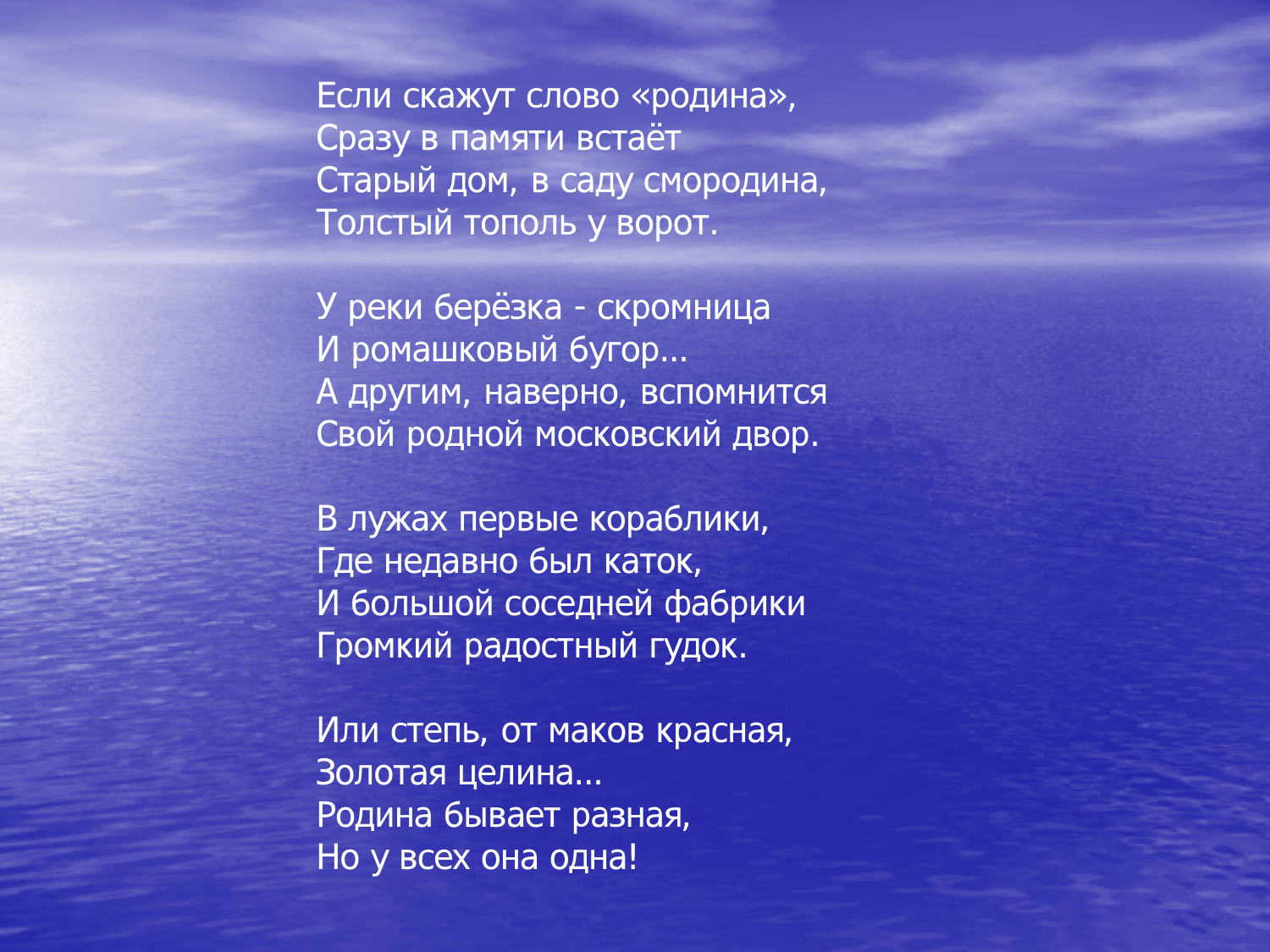

Если скажут слово «родина»,
Сразу в памяти встаёт
Старый дом, в саду смородина,
Толстый тополь у ворот.
У реки берёзка - скромница
И ромашковый бугор…
А другим, наверно, вспомнится
Свой родной московский двор.
В лужах первые кораблики,
Где недавно был каток,
И большой соседней фабрики
Громкий радостный гудок.
Или степь, от маков красная,
Золотая целина…
Родина бывает разная,
Но у всех она одна!